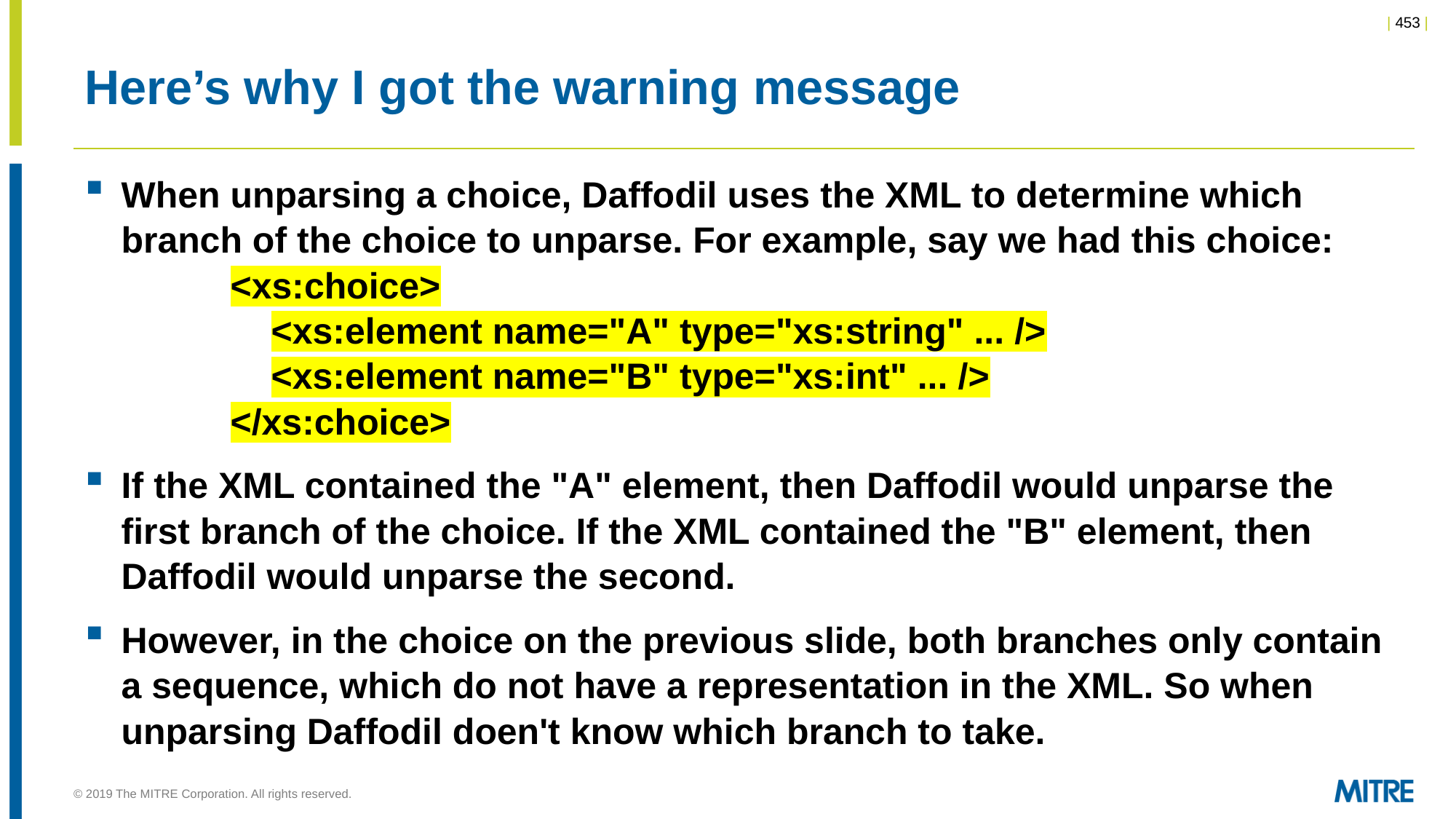

# Here’s why I got the warning message
When unparsing a choice, Daffodil uses the XML to determine which branch of the choice to unparse. For example, say we had this choice:
	<xs:choice>
	    <xs:element name="A" type="xs:string" ... />
	    <xs:element name="B" type="xs:int" ... />
	</xs:choice>
If the XML contained the "A" element, then Daffodil would unparse the first branch of the choice. If the XML contained the "B" element, then Daffodil would unparse the second.
However, in the choice on the previous slide, both branches only contain a sequence, which do not have a representation in the XML. So when unparsing Daffodil doen't know which branch to take.
© 2019 The MITRE Corporation. All rights reserved.